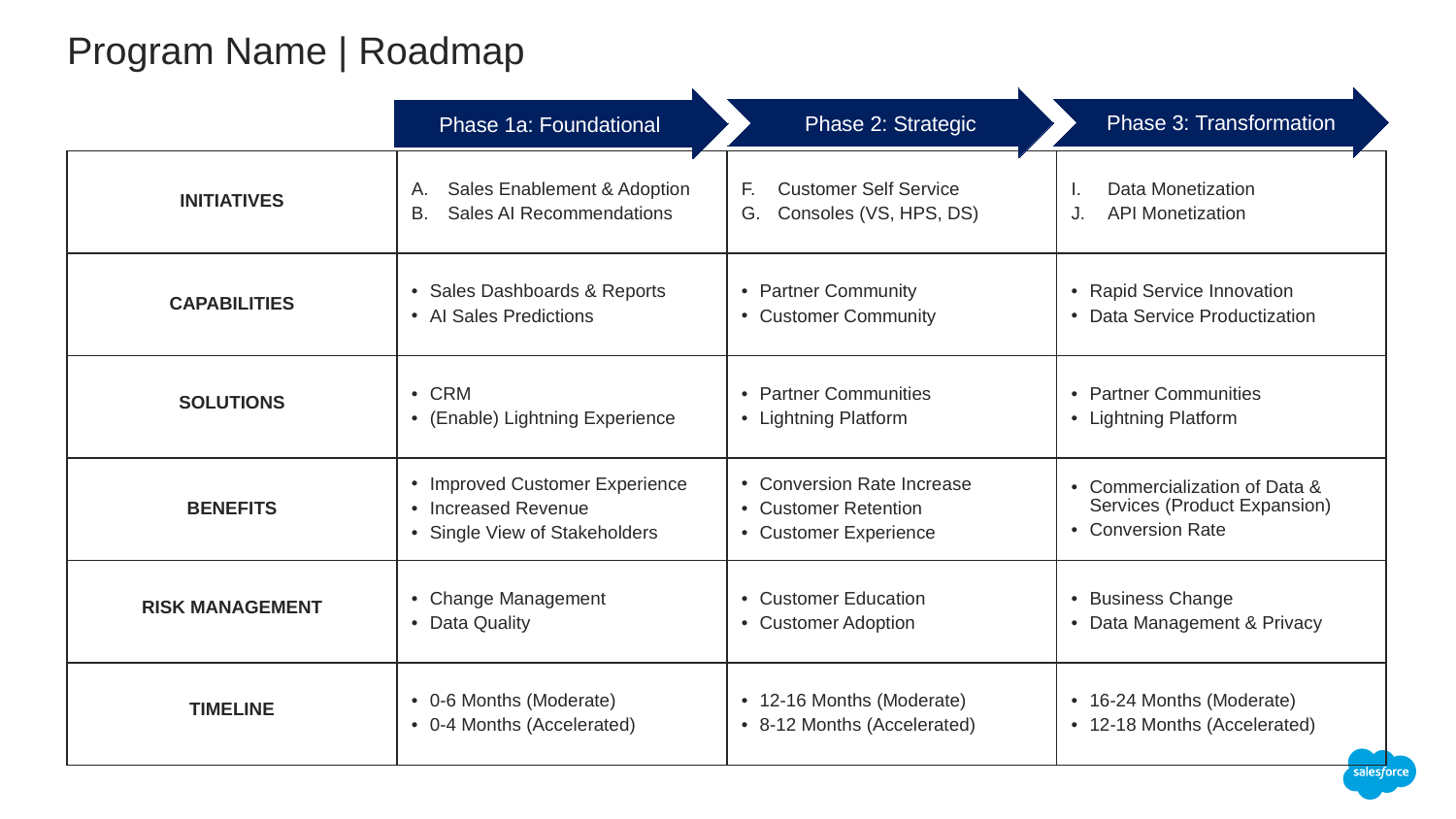

# Program Name | Roadmap
Phase 3: Transformation
Phase 2: Strategic
Phase 1a: Foundational
| INITIATIVES | Sales Enablement & Adoption Sales AI Recommendations | Customer Self Service Consoles (VS, HPS, DS) | Data Monetization API Monetization |
| --- | --- | --- | --- |
| CAPABILITIES | Sales Dashboards & Reports AI Sales Predictions | Partner Community Customer Community | Rapid Service Innovation Data Service Productization |
| SOLUTIONS | CRM (Enable) Lightning Experience | Partner Communities Lightning Platform | Partner Communities Lightning Platform |
| BENEFITS | Improved Customer Experience Increased Revenue Single View of Stakeholders | Conversion Rate Increase Customer Retention Customer Experience | Commercialization of Data & Services (Product Expansion) Conversion Rate |
| RISK MANAGEMENT | Change Management Data Quality | Customer Education Customer Adoption | Business Change Data Management & Privacy |
| TIMELINE | 0-6 Months (Moderate) 0-4 Months (Accelerated) | 12-16 Months (Moderate) 8-12 Months (Accelerated) | 16-24 Months (Moderate) 12-18 Months (Accelerated) |